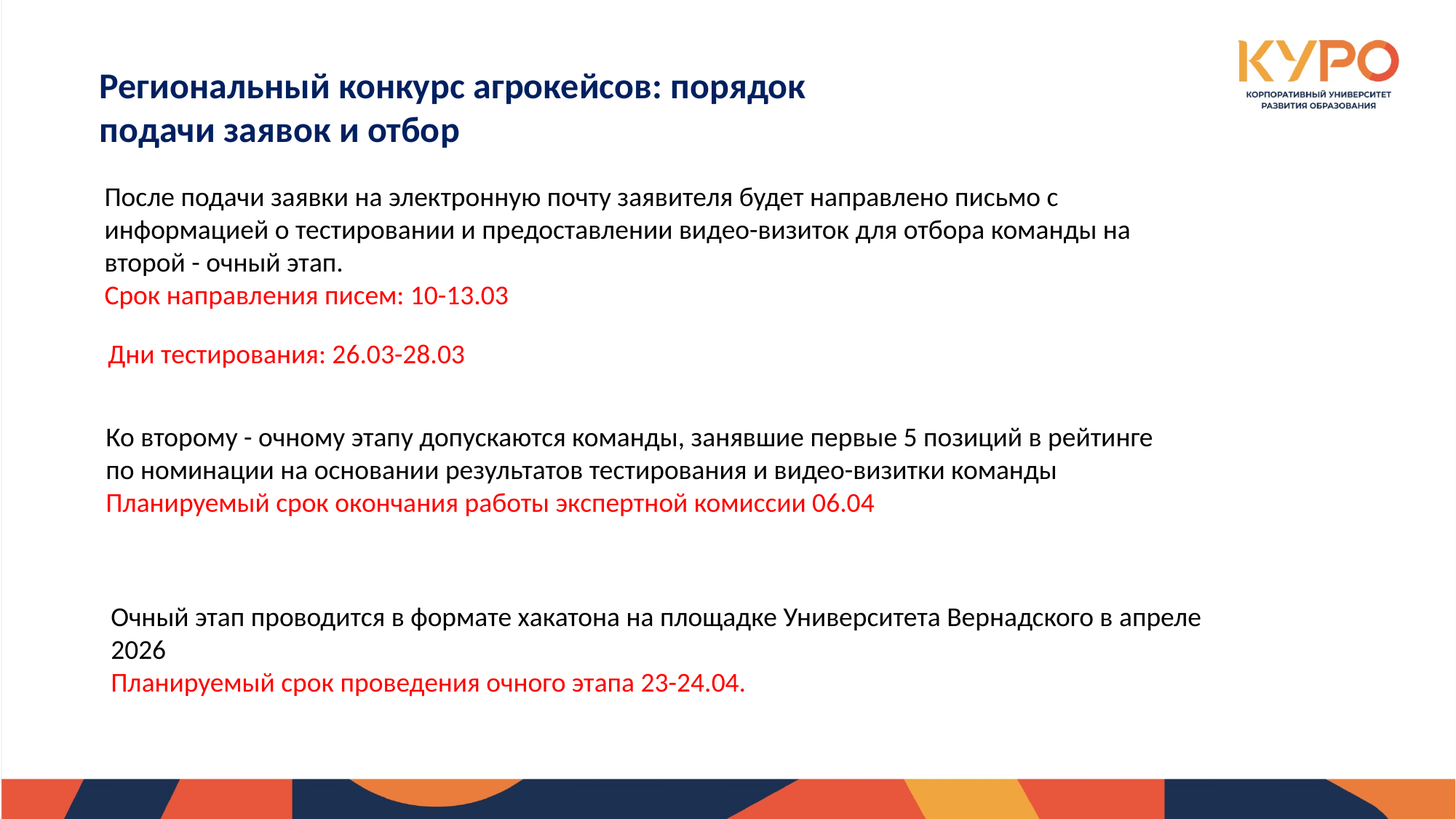

Региональный конкурс агрокейсов: порядок подачи заявок и отбор
После подачи заявки на электронную почту заявителя будет направлено письмо с информацией о тестировании и предоставлении видео-визиток для отбора команды на второй - очный этап.
Срок направления писем: 10-13.03
Дни тестирования: 26.03-28.03
Ко второму - очному этапу допускаются команды, занявшие первые 5 позиций в рейтинге по номинации на основании результатов тестирования и видео-визитки команды
Планируемый срок окончания работы экспертной комиссии 06.04
Очный этап проводится в формате хакатона на площадке Университета Вернадского в апреле 2026
Планируемый срок проведения очного этапа 23-24.04.